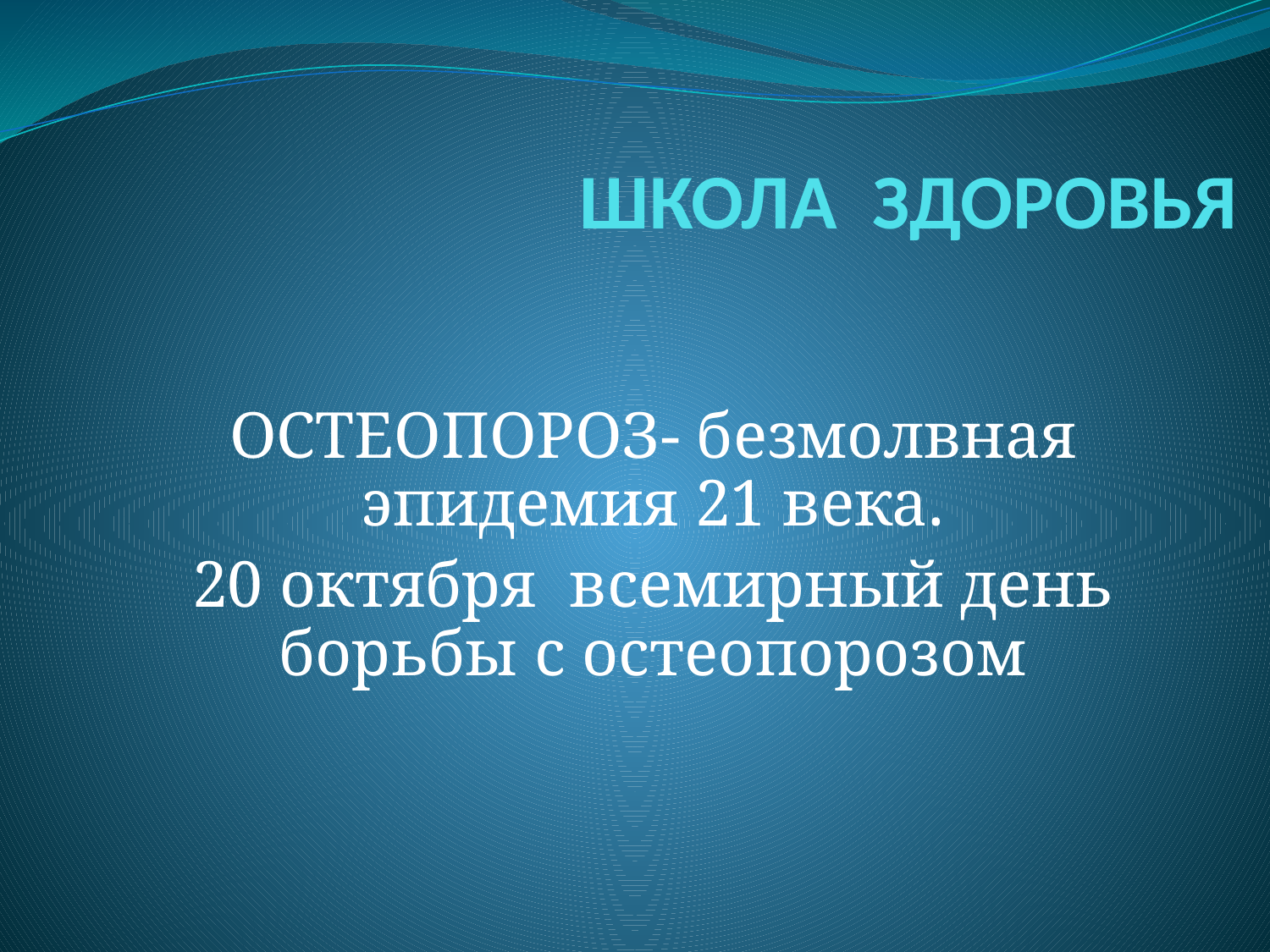

# ШКОЛА  ЗДОРОВЬЯ
ОСТЕОПОРОЗ- безмолвная эпидемия 21 века.
20 октября  всемирный день борьбы с остеопорозом